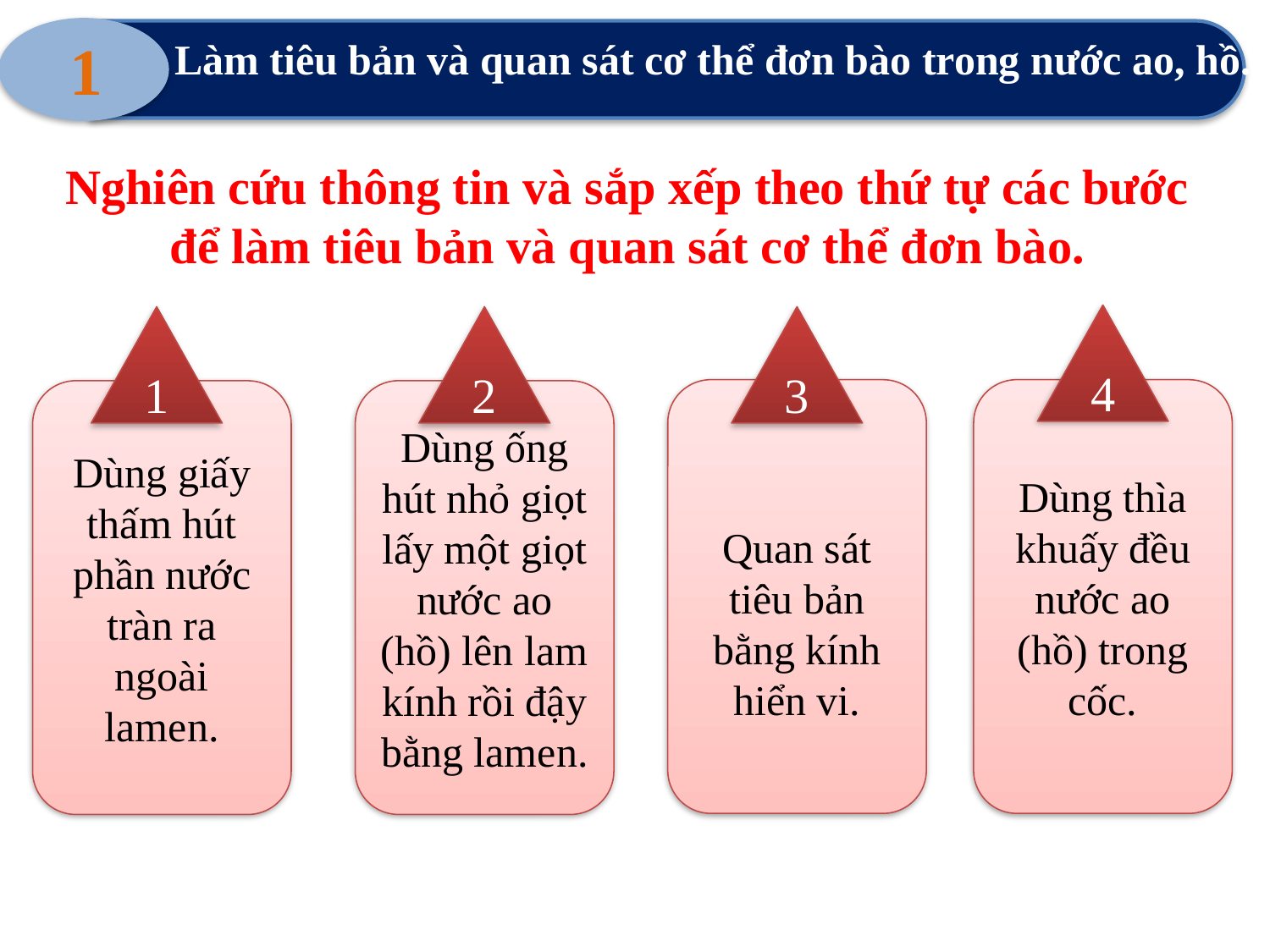

Làm tiêu bản và quan sát cơ thể đơn bào trong nước ao, hồ.
1

Nghiên cứu thông tin và sắp xếp theo thứ tự các bước để làm tiêu bản và quan sát cơ thể đơn bào.
4
Dùng thìa khuấy đều nước ao (hồ) trong cốc.
1
Dùng giấy thấm hút phần nước tràn ra ngoài lamen.
2
Dùng ống hút nhỏ giọt lấy một giọt nước ao (hồ) lên lam kính rồi đậy bằng lamen.
3

Quan sát tiêu bản bằng kính hiển vi.